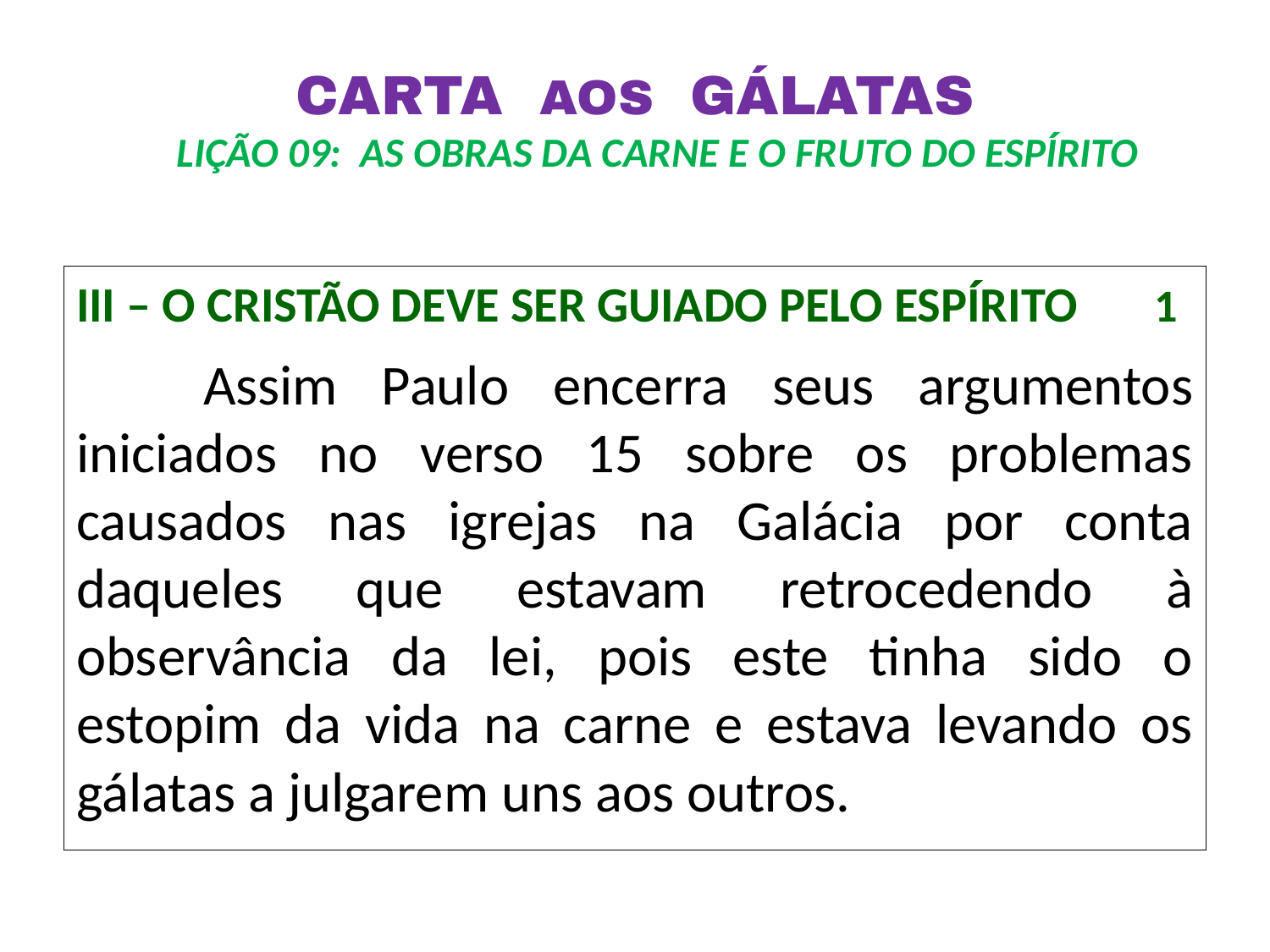

# CARTA  AOS  GÁLATAS LIÇÃO 09:  AS OBRAS DA CARNE E O FRUTO DO ESPÍRITO
III – O CRISTÃO DEVE SER GUIADO PELO ESPÍRITO	      1

	Assim Paulo encerra seus argumentos iniciados no verso 15 sobre os problemas causados nas igrejas na Galácia por conta daqueles que estavam retrocedendo à observância da lei, pois este tinha sido o estopim da vida na carne e estava levando os gálatas a julgarem uns aos outros.